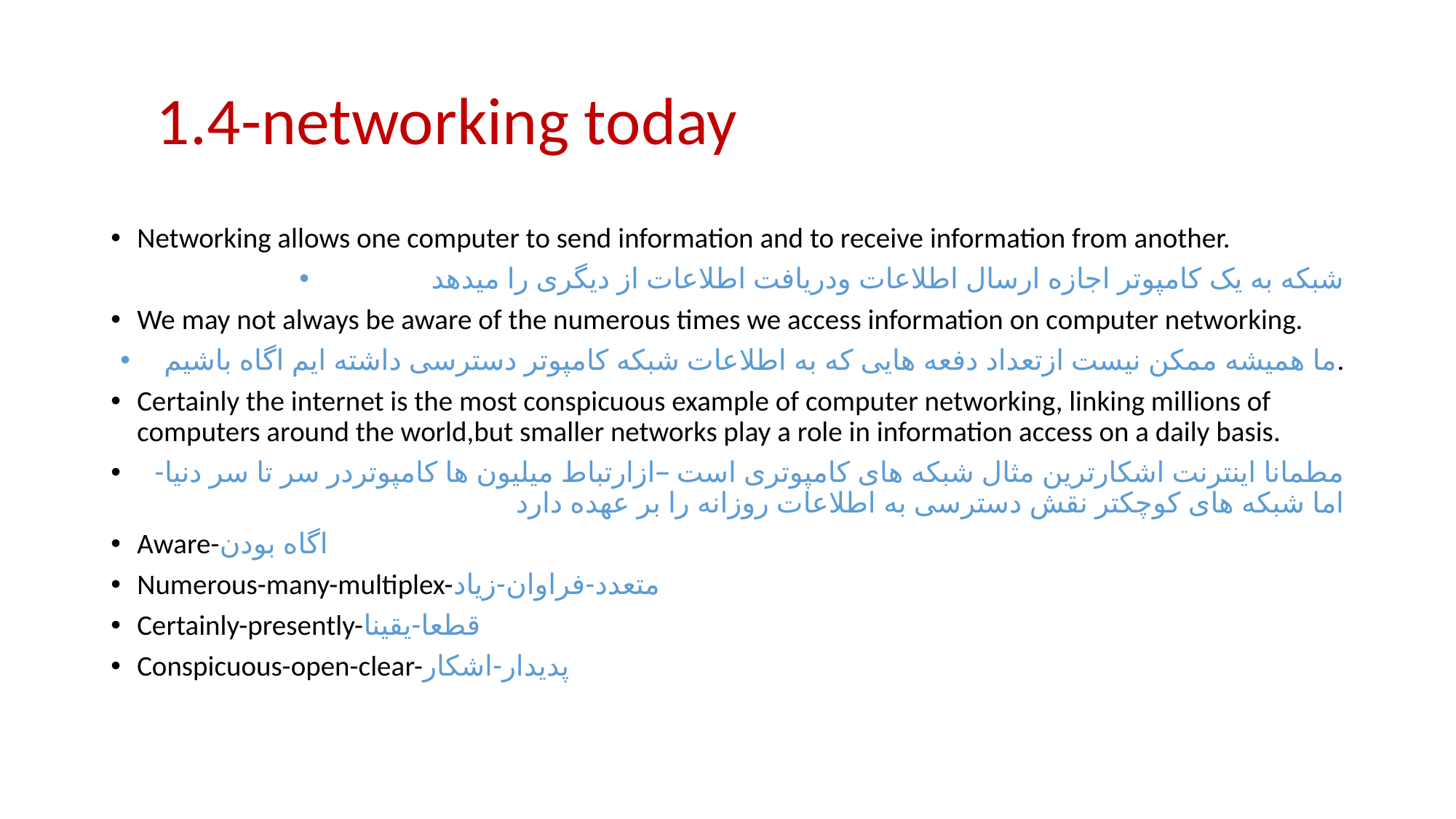

# 1.4-networking today
Networking allows one computer to send information and to receive information from another.
شبکه به یک کامپوتر اجازه ارسال اطلاعات ودریافت اطلاعات از دیگری را میدهد
We may not always be aware of the numerous times we access information on computer networking.
ما همیشه ممکن نیست ازتعداد دفعه هایی که به اطلاعات شبکه کامپوتر دسترسی داشته ایم اگاه باشیم.
Certainly the internet is the most conspicuous example of computer networking, linking millions of computers around the world,but smaller networks play a role in information access on a daily basis.
 مطمانا اینترنت اشکارترین مثال شبکه های کامپوتری است –ازارتباط میلیون ها کامپوتردر سر تا سر دنیا-اما شبکه های کوچکتر نقش دسترسی به اطلاعات روزانه را بر عهده دارد
Aware-اگاه بودن
Numerous-many-multiplex-متعدد-فراوان-زیاد
Certainly-presently-قطعا-یقینا
Conspicuous-open-clear-پدیدار-اشکار